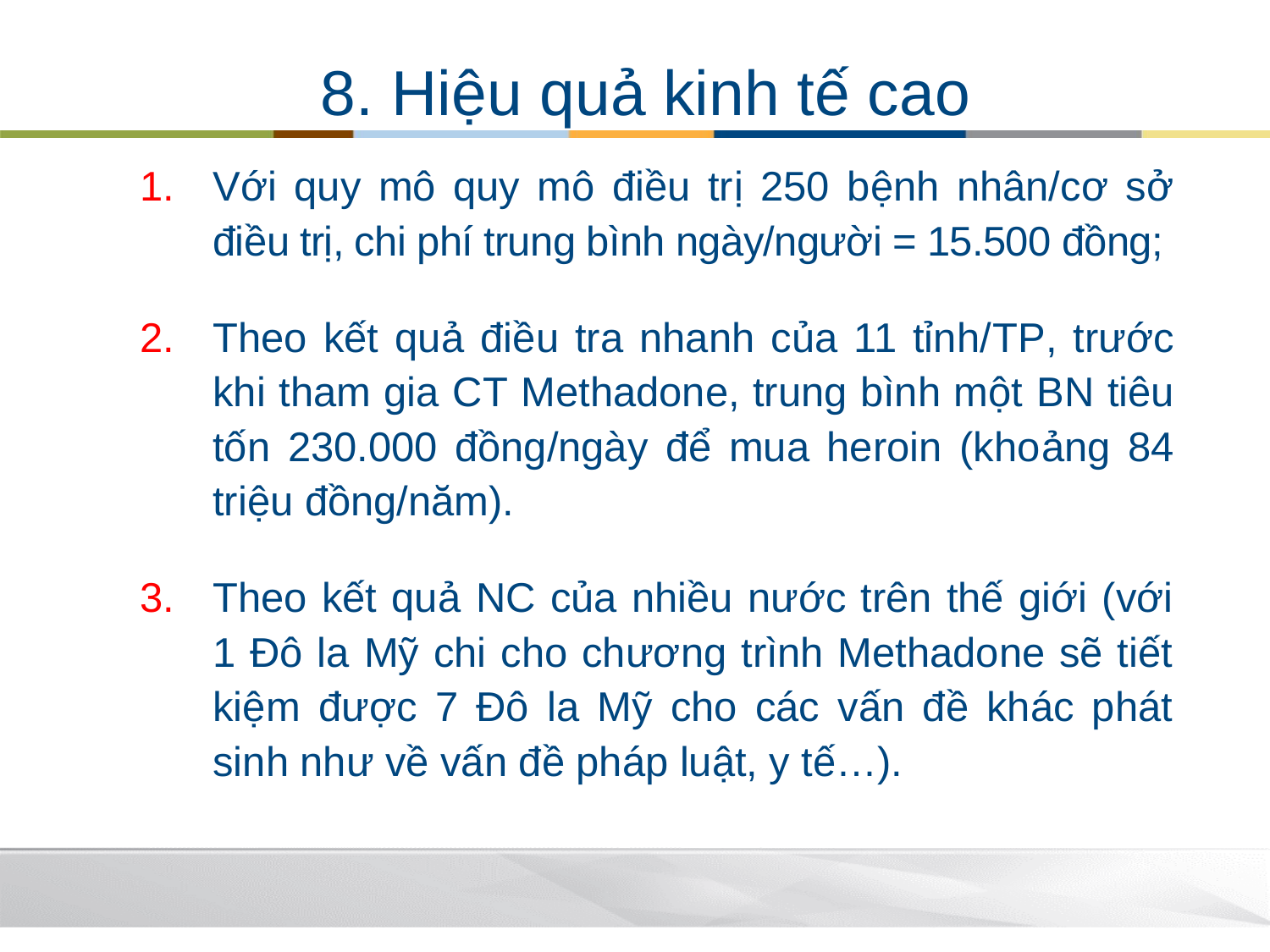

# 8. Hiệu quả kinh tế cao
Với quy mô quy mô điều trị 250 bệnh nhân/cơ sở điều trị, chi phí trung bình ngày/người = 15.500 đồng;
Theo kết quả điều tra nhanh của 11 tỉnh/TP, trước khi tham gia CT Methadone, trung bình một BN tiêu tốn 230.000 đồng/ngày để mua heroin (khoảng 84 triệu đồng/năm).
Theo kết quả NC của nhiều nước trên thế giới (với 1 Đô la Mỹ chi cho chương trình Methadone sẽ tiết kiệm được 7 Đô la Mỹ cho các vấn đề khác phát sinh như về vấn đề pháp luật, y tế…).